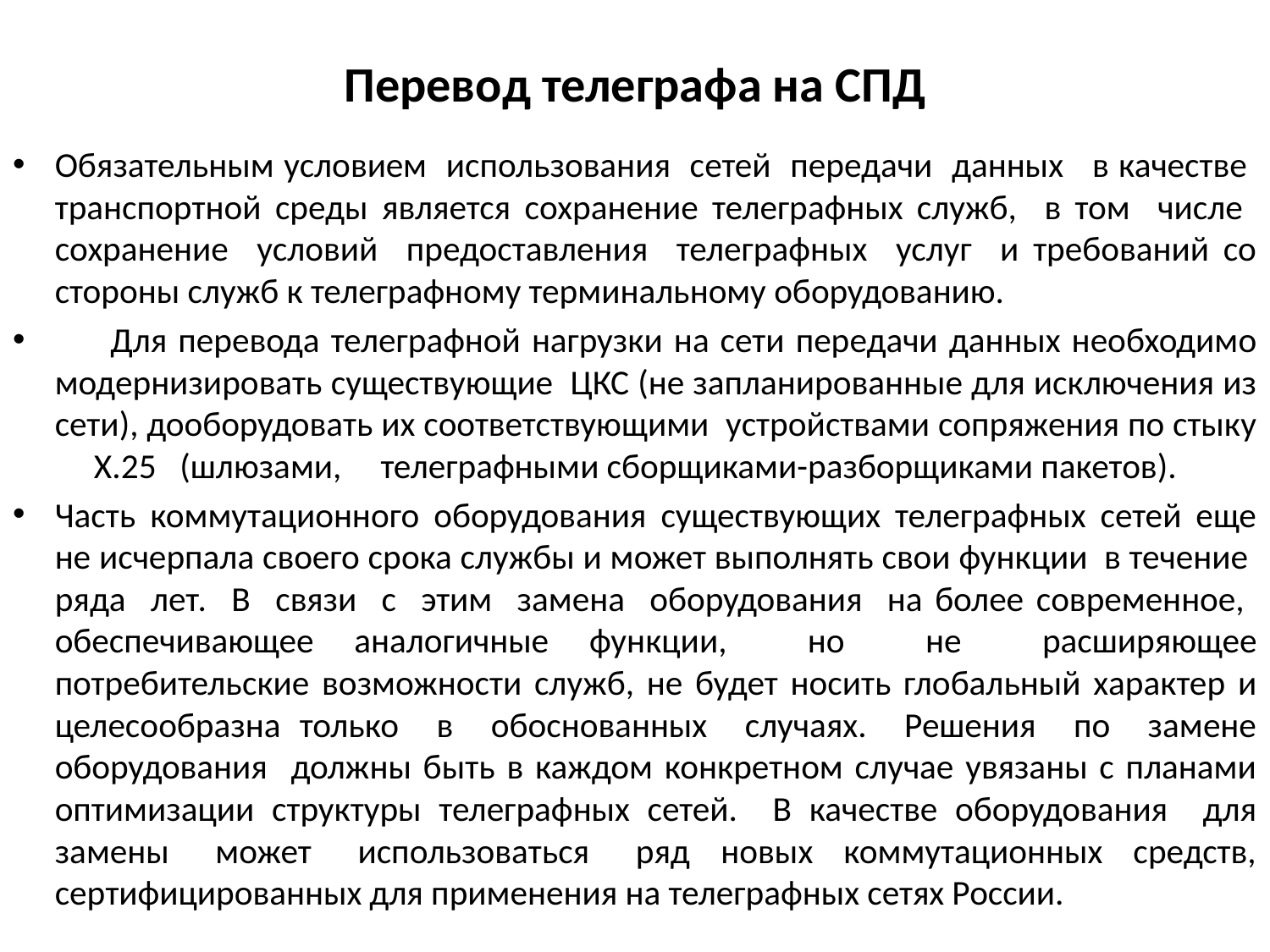

# Перевод телеграфа на СПД
Обязательным условием  использования  сетей  передачи  данных   в качестве  транспортной среды является сохранение телеграфных служб,  в том  числе  сохранение  условий  предоставления  телеграфных  услуг  и требований со стороны служб к телеграфному терминальному оборудованию.
     Для перевода телеграфной нагрузки на сети передачи данных необходимо модернизировать существующие  ЦКС (не запланированные для исключения из сети), дооборудовать их соответствующими  устройствами сопряжения по стыку      X.25   (шлюзами,     телеграфными сборщиками-разборщиками пакетов).
Часть коммутационного оборудования существующих телеграфных сетей еще не исчерпала своего срока службы и может выполнять свои функции  в течение  ряда  лет.  В  связи  с  этим  замена  оборудования  на более современное,  обеспечивающее аналогичные функции,  но  не  расширяющее потребительские возможности служб, не будет носить глобальный характер и целесообразна только  в  обоснованных  случаях.  Решения  по  замене оборудования  должны быть в каждом конкретном случае увязаны с планами оптимизации структуры телеграфных сетей.  В качестве оборудования  для замены   может   использоваться   ряд  новых  коммутационных  средств, сертифицированных для применения на телеграфных сетях России.